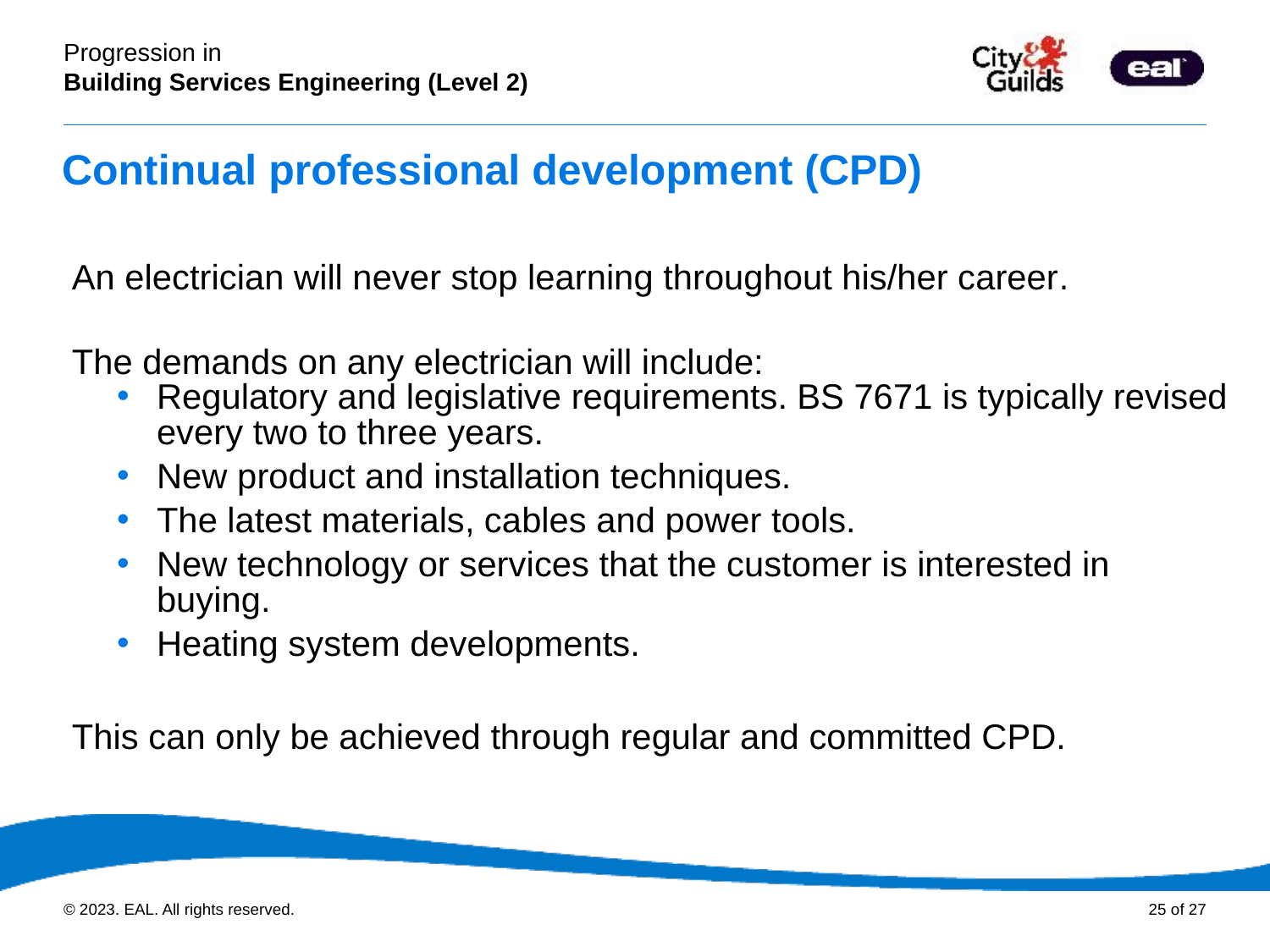

Continual professional development (CPD)

An electrician will never stop learning throughout his/her career.

The demands on any electrician will include:
Regulatory and legislative requirements. BS 7671 is typically revised every two to three years.
New product and installation techniques.
The latest materials, cables and power tools.
New technology or services that the customer is interested in buying.
Heating system developments.

This can only be achieved through regular and committed CPD.